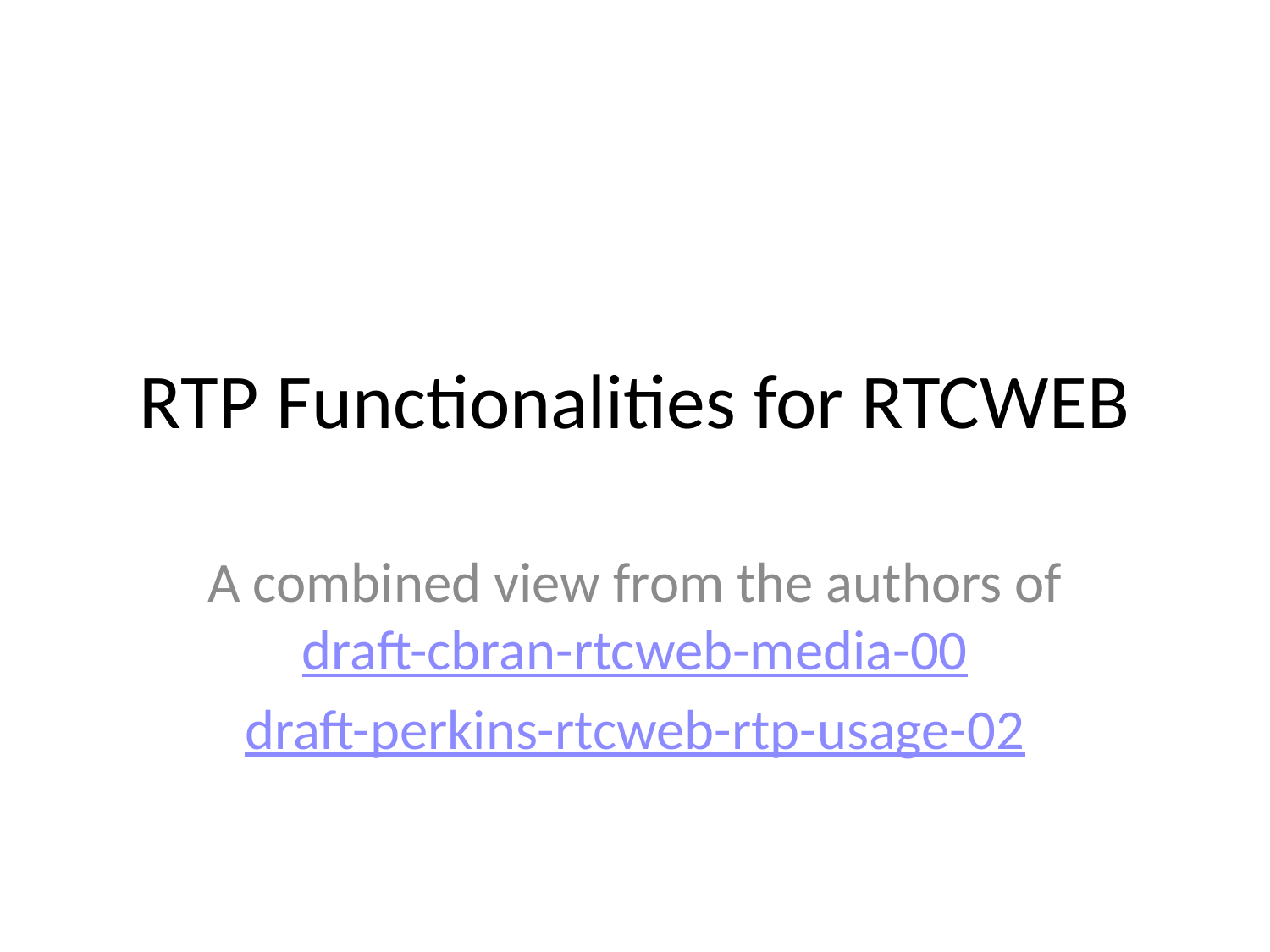

# RTP Functionalities for RTCWEB
A combined view from the authors of
draft-cbran-rtcweb-media-00
draft-perkins-rtcweb-rtp-usage-02